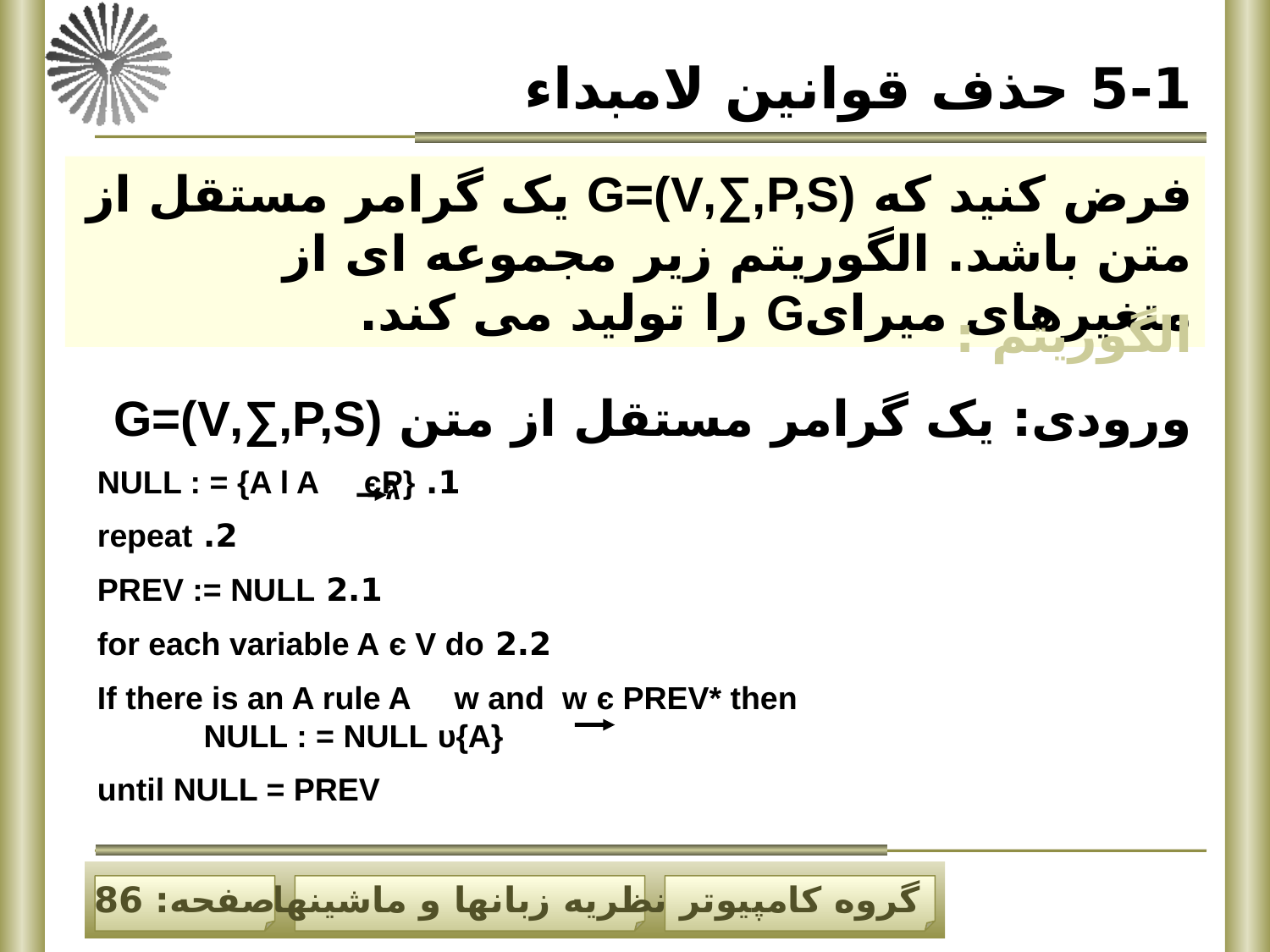

5-1 حذف قوانین لامبداء
فرض کنید که G=(V,∑,P,S) یک گرامر مستقل از متن باشد. الگوریتم زیر مجموعه ای از متغیرهای میرایG را تولید می کند.
الگوریتم :
ورودی: یک گرامر مستقل از متن G=(V,∑,P,S)
1. NULL : = {A l A     єP}
2. repeat
           2.1 PREV := NULL
           2.2 for each variable A є V do
                  If there is an A rule A     w and  w є PREV* then                                   NULL : = NULL υ{A}
until NULL = PREV
גּ